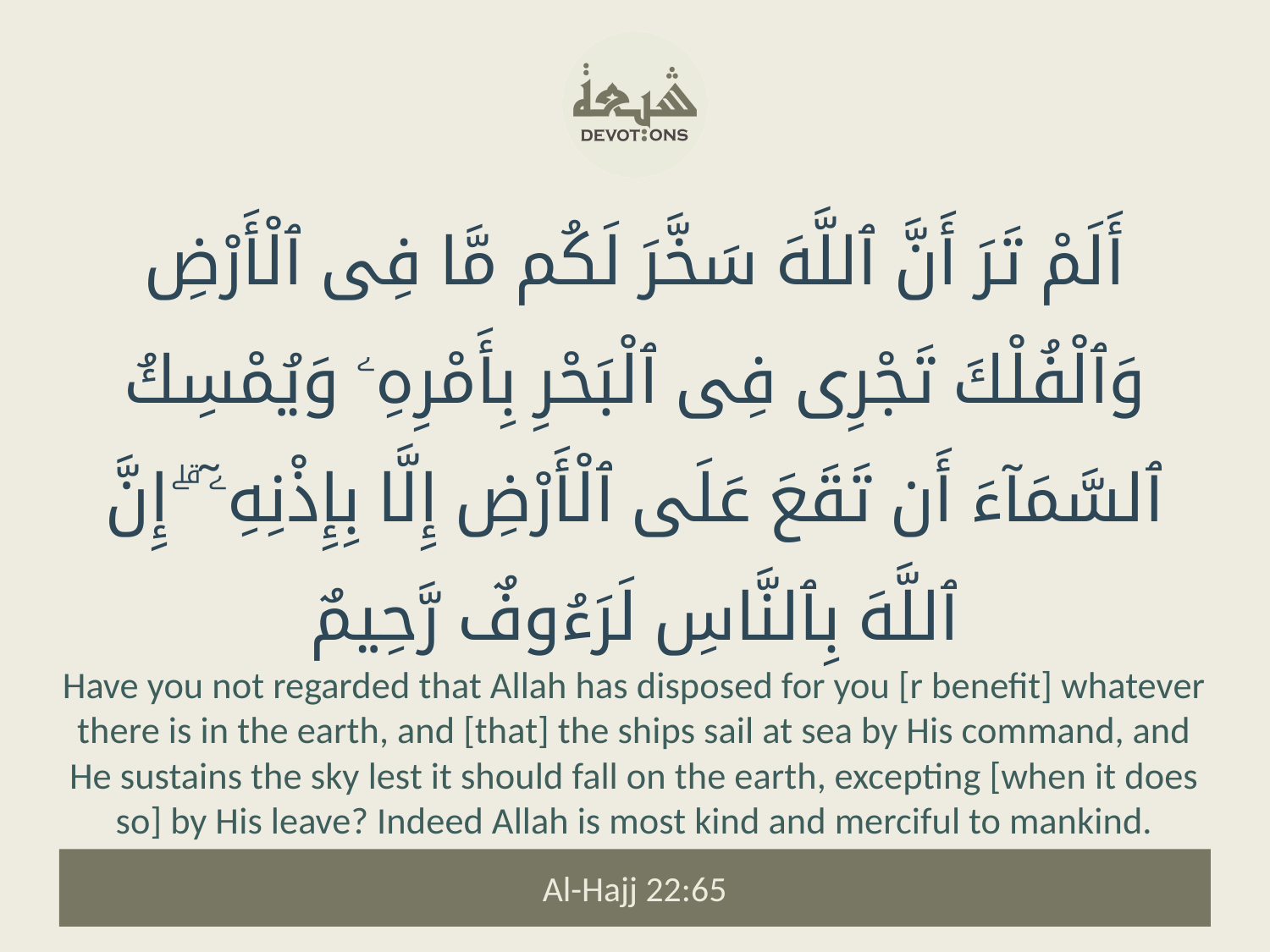

أَلَمْ تَرَ أَنَّ ٱللَّهَ سَخَّرَ لَكُم مَّا فِى ٱلْأَرْضِ وَٱلْفُلْكَ تَجْرِى فِى ٱلْبَحْرِ بِأَمْرِهِۦ وَيُمْسِكُ ٱلسَّمَآءَ أَن تَقَعَ عَلَى ٱلْأَرْضِ إِلَّا بِإِذْنِهِۦٓ ۗ إِنَّ ٱللَّهَ بِٱلنَّاسِ لَرَءُوفٌ رَّحِيمٌ
Have you not regarded that Allah has disposed for you [r benefit] whatever there is in the earth, and [that] the ships sail at sea by His command, and He sustains the sky lest it should fall on the earth, excepting [when it does so] by His leave? Indeed Allah is most kind and merciful to mankind.
Al-Hajj 22:65